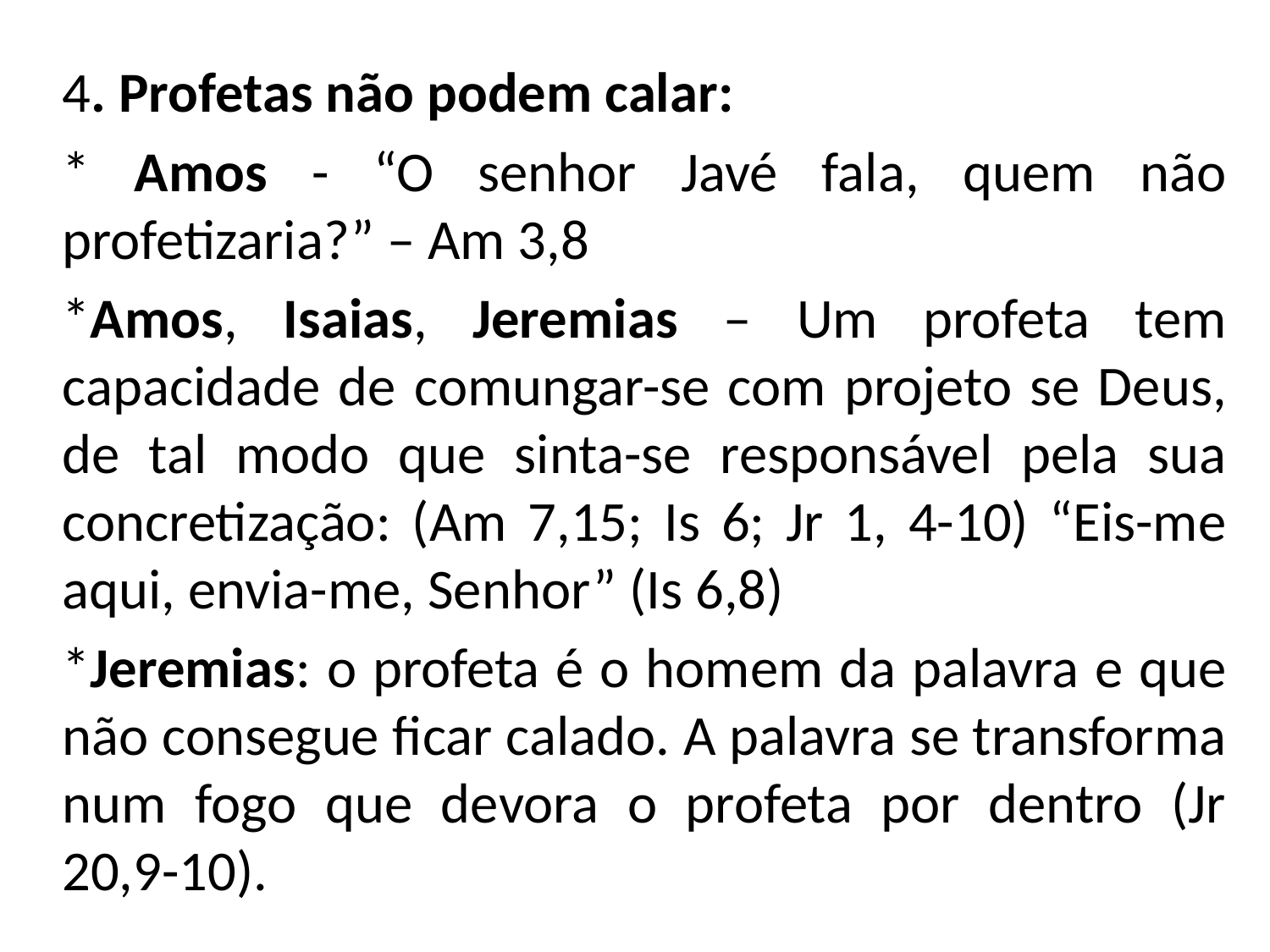

4. Profetas não podem calar:
* Amos - “O senhor Javé fala, quem não profetizaria?” – Am 3,8
*Amos, Isaias, Jeremias – Um profeta tem capacidade de comungar-se com projeto se Deus, de tal modo que sinta-se responsável pela sua concretização: (Am 7,15; Is 6; Jr 1, 4-10) “Eis-me aqui, envia-me, Senhor” (Is 6,8)
*Jeremias: o profeta é o homem da palavra e que não consegue ficar calado. A palavra se transforma num fogo que devora o profeta por dentro (Jr 20,9-10).